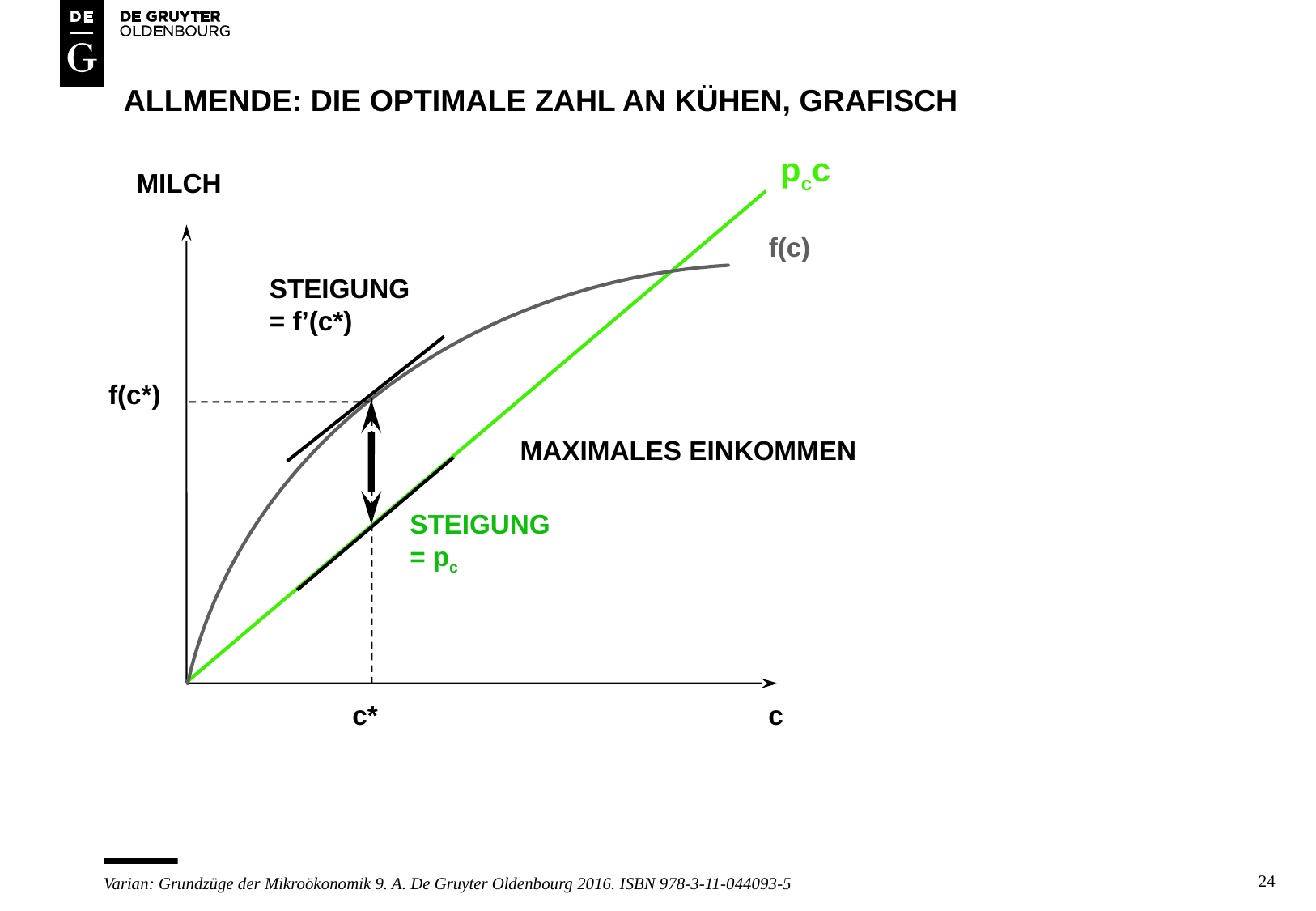

# ALLMENDE: DIE OPTIMALE ZAHL AN KÜHEN, grafisch
pcc
MILCH

f(c)

STEIGUNG
= f’(c*)

f(c*)

MAXIMALES EINKOMMEN

STEIGUNG
= pc

c
c*
24
Varian: Grundzüge der Mikroökonomik 9. A. De Gruyter Oldenbourg 2016. ISBN 978-3-11-044093-5